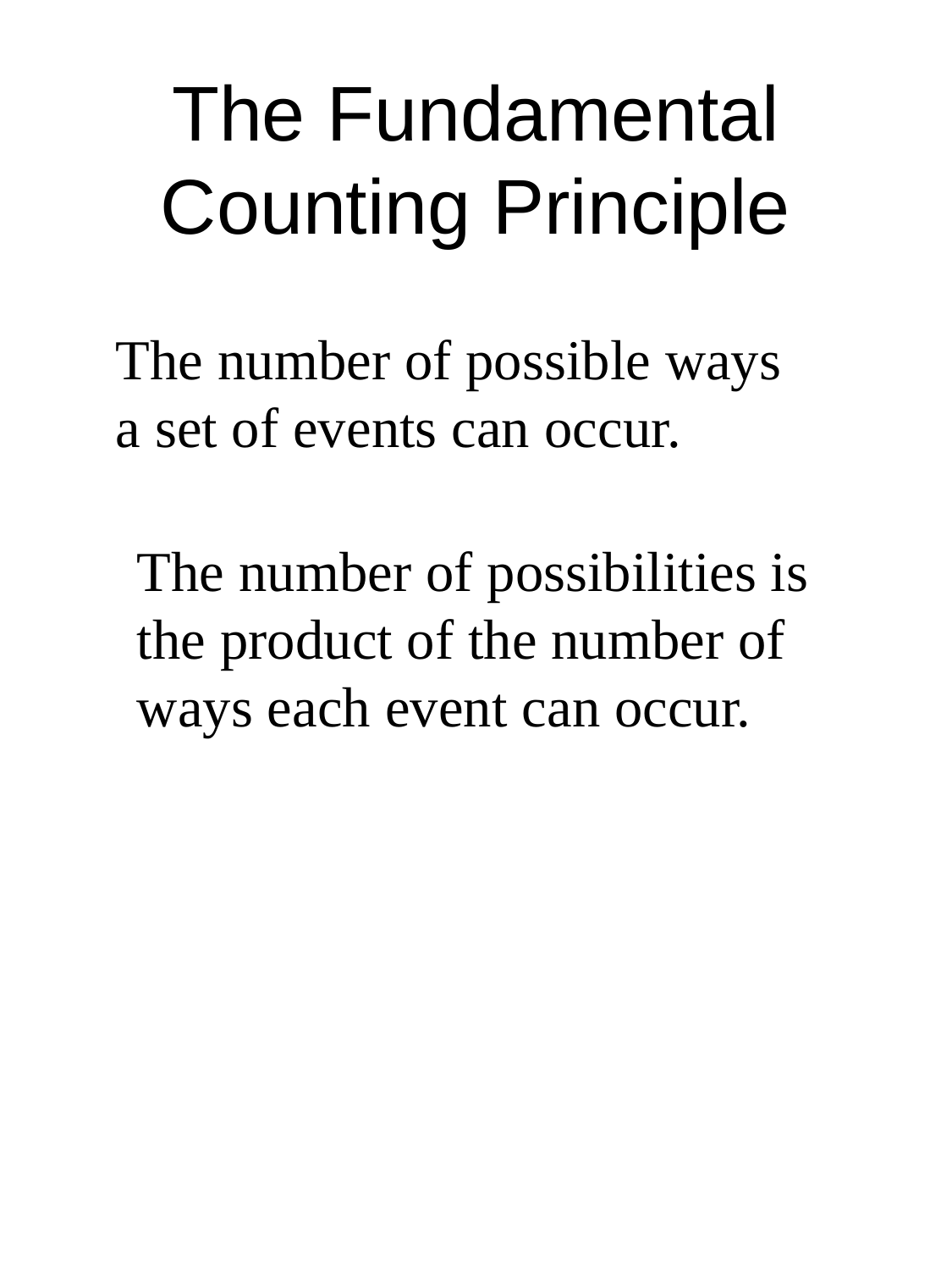

# The Fundamental Counting Principle
The number of possible ways a set of events can occur.
The number of possibilities is the product of the number of ways each event can occur.